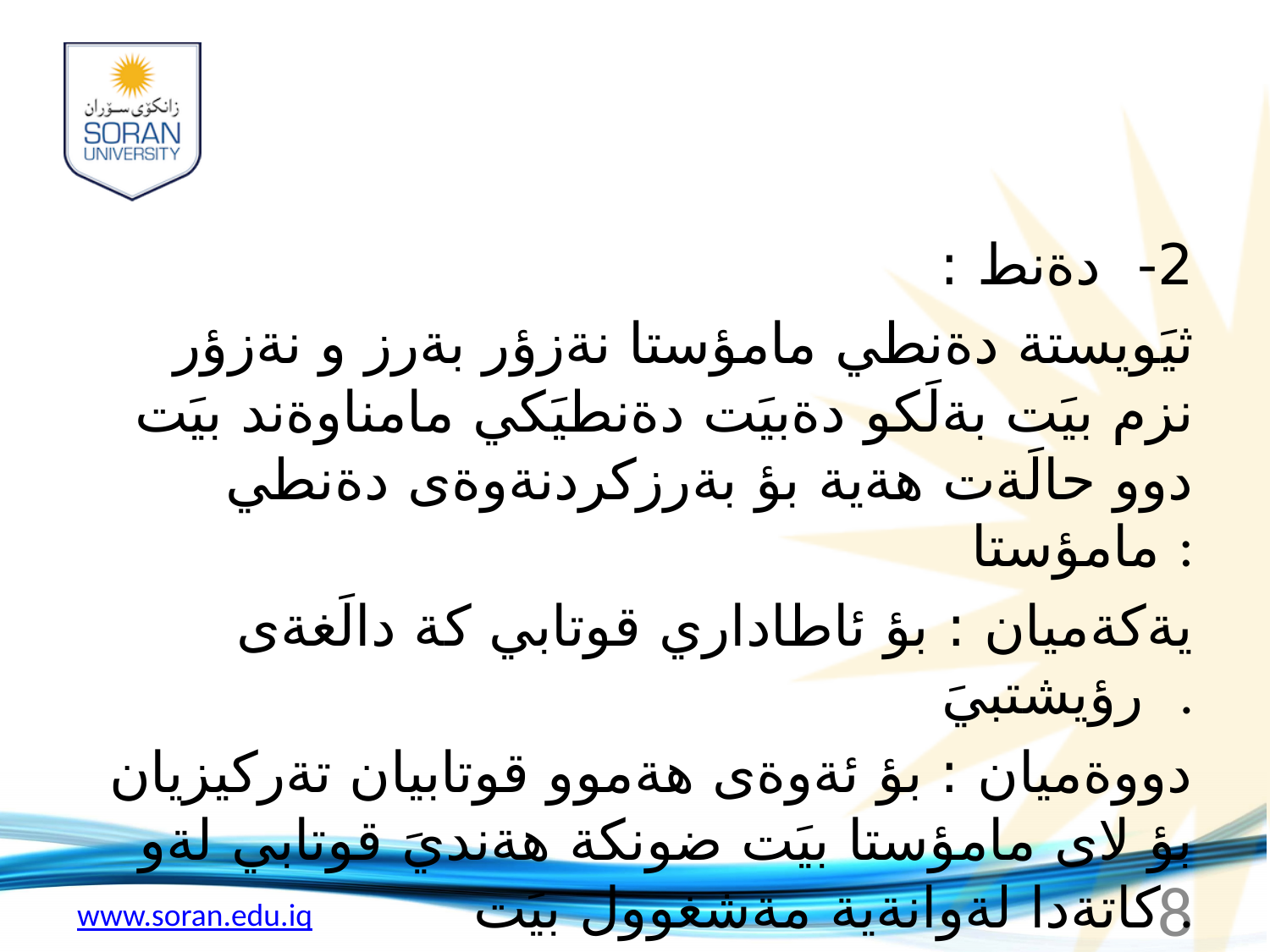

2-  دةنط :
ثيَويستة دةنطي مامؤستا نةزؤر بةرز و نةزؤر نزم بيَت بةلَكو دةبيَت دةنطيَكي مامناوةند بيَت دوو حالَةت هةية بؤ بةرزكردنةوةى دةنطي مامؤستا :
يةكةميان : بؤ ئاطاداري قوتابي كة دالَغةى رؤيشتبيَ  .
دووةميان : بؤ ئةوةى هةموو قوتابيان تةركيزيان بؤ لاى مامؤستا بيَت ضونكة هةنديَ قوتابي لةو كاتةدا لةوانةية مةشغوول بيَت .

8